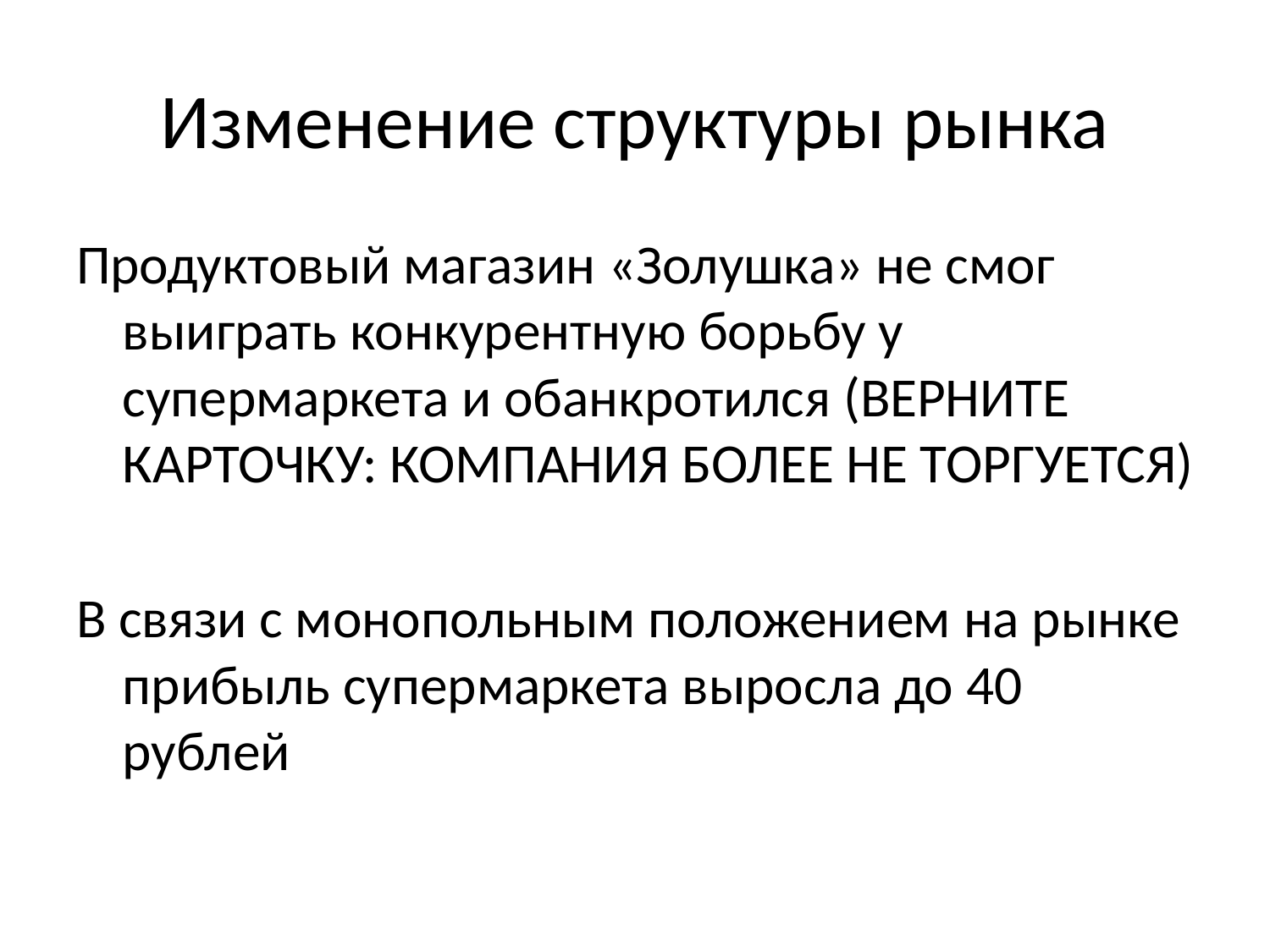

# Изменение структуры рынка
Продуктовый магазин «Золушка» не смог выиграть конкурентную борьбу у супермаркета и обанкротился (ВЕРНИТЕ КАРТОЧКУ: КОМПАНИЯ БОЛЕЕ НЕ ТОРГУЕТСЯ)

В связи с монопольным положением на рынке прибыль супермаркета выросла до 40 рублей